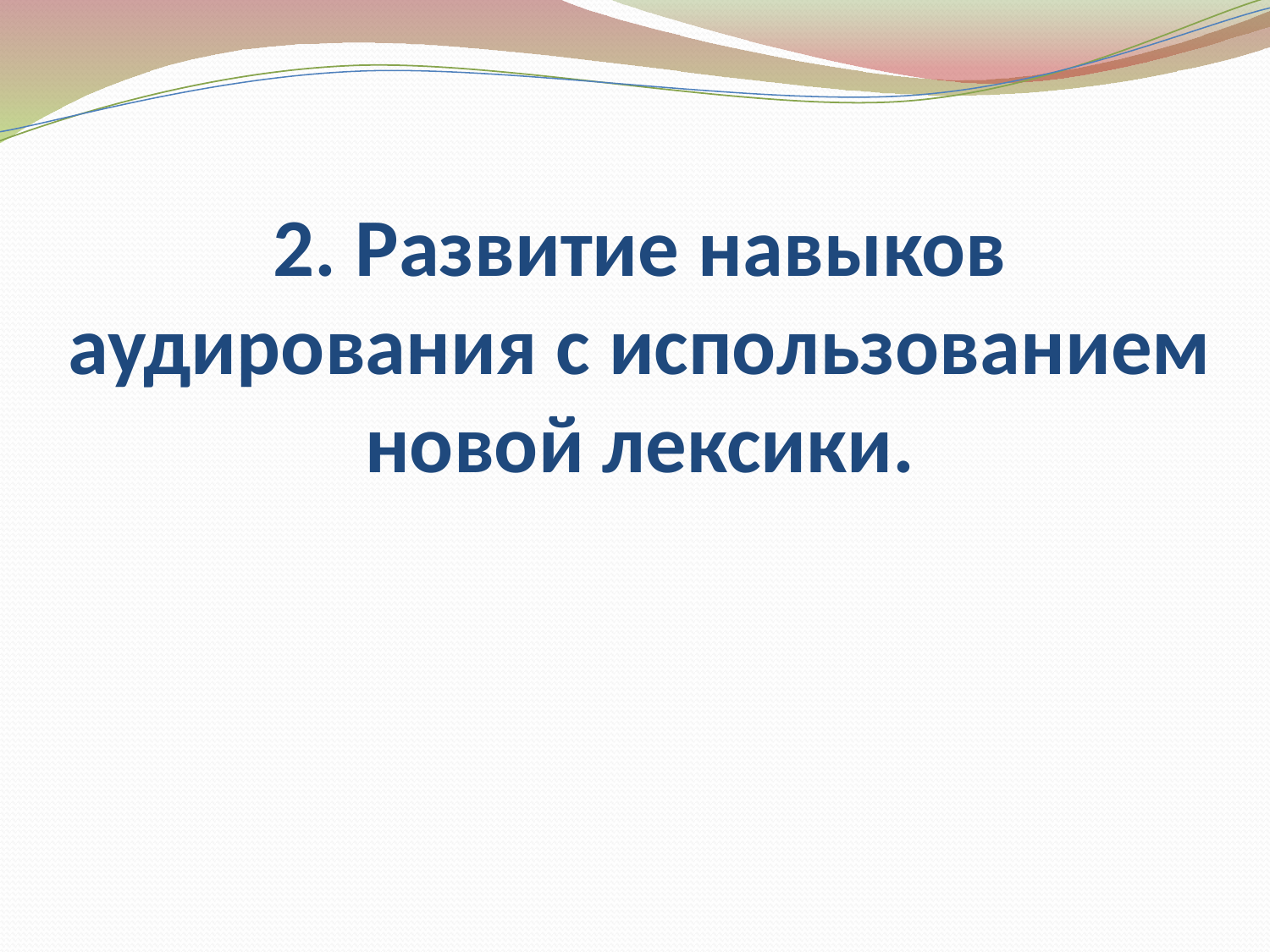

# 2. Развитие навыков аудирования с использованием новой лексики.